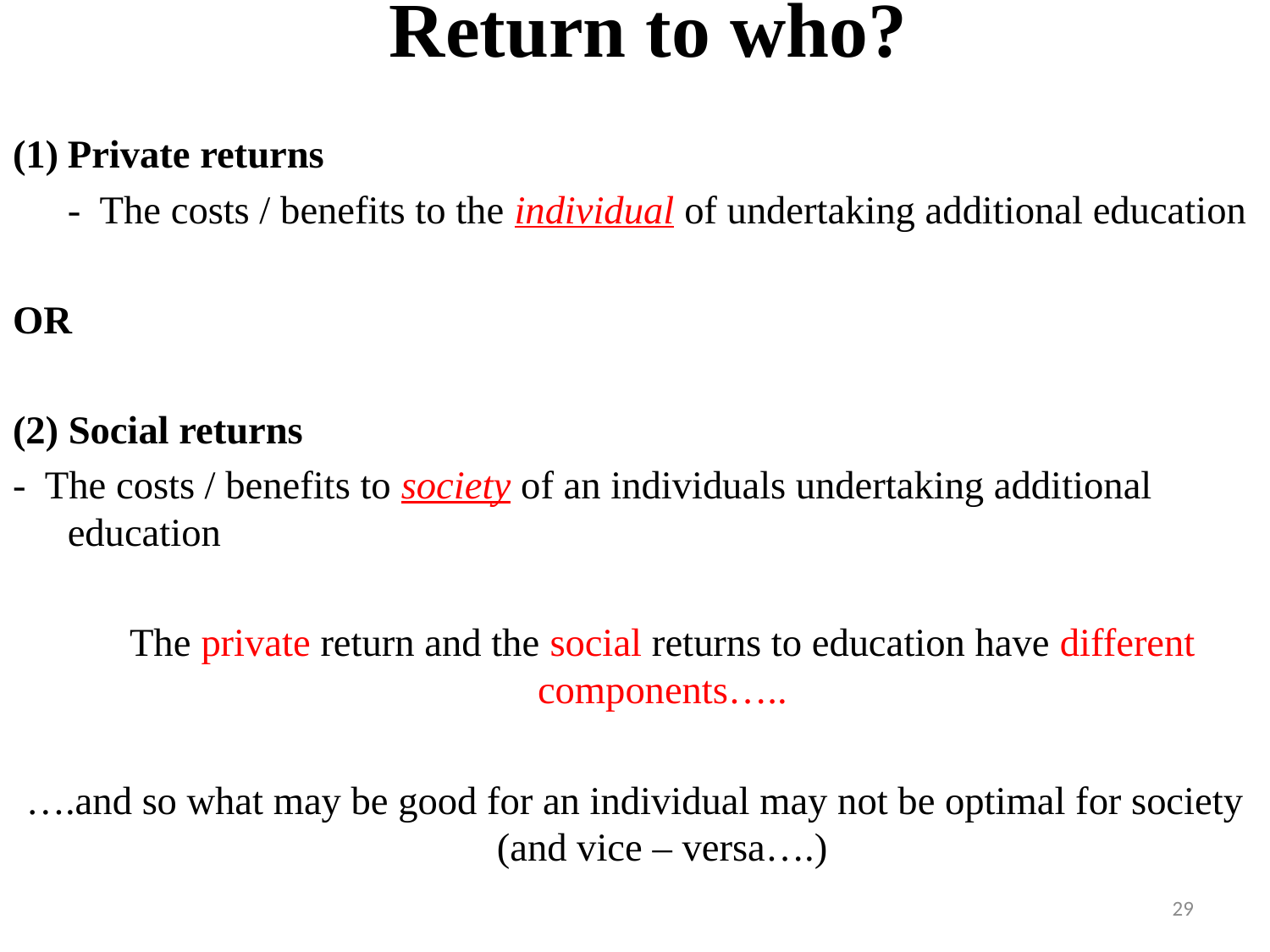

# Return to who?
Private returns
	-  The costs / benefits to the individual of undertaking additional education

OR

(2) Social returns
-  The costs / benefits to society of an individuals undertaking additional education

	The private return and the social returns to education have different components…..

….and so what may be good for an individual may not be optimal for society (and vice – versa….)
29